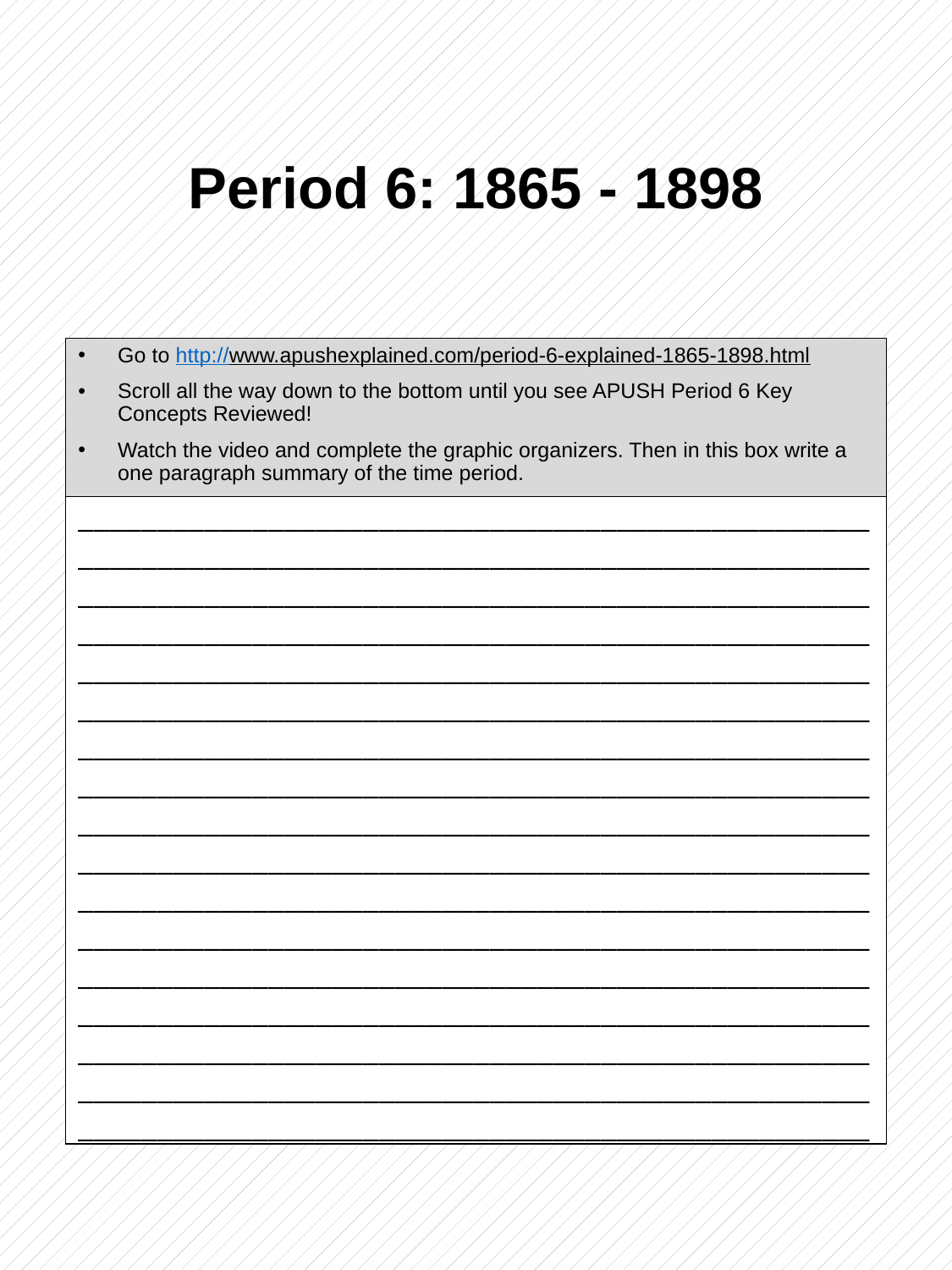

# Period 6: 1865 - 1898
Go to http://www.apushexplained.com/period-6-explained-1865-1898.html
Scroll all the way down to the bottom until you see APUSH Period 6 Key Concepts Reviewed!
Watch the video and complete the graphic organizers. Then in this box write a one paragraph summary of the time period.

__________________________________________________________________________________________________________________________________________________________________________________________________________________________________________________________________________________________________________________________________________________________________________________________________________________________________________________________________________________________________________________________________________________________________________________________________________________________________________________________________________________________________________________________________________________________________________________________________________________________________________________________________________________